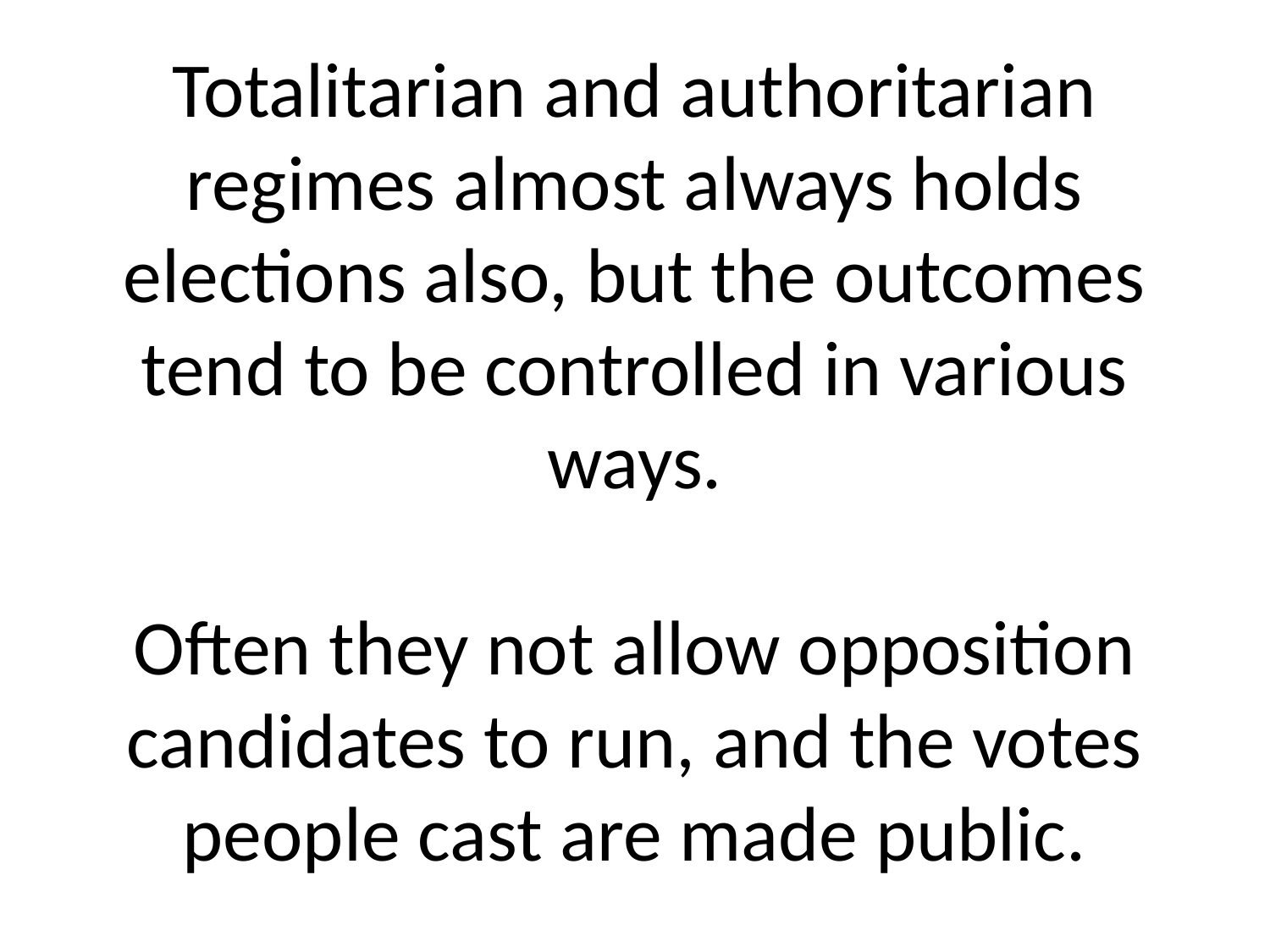

# Totalitarian and authoritarian regimes almost always holds elections also, but the outcomes tend to be controlled in various ways. Often they not allow opposition candidates to run, and the votes people cast are made public.